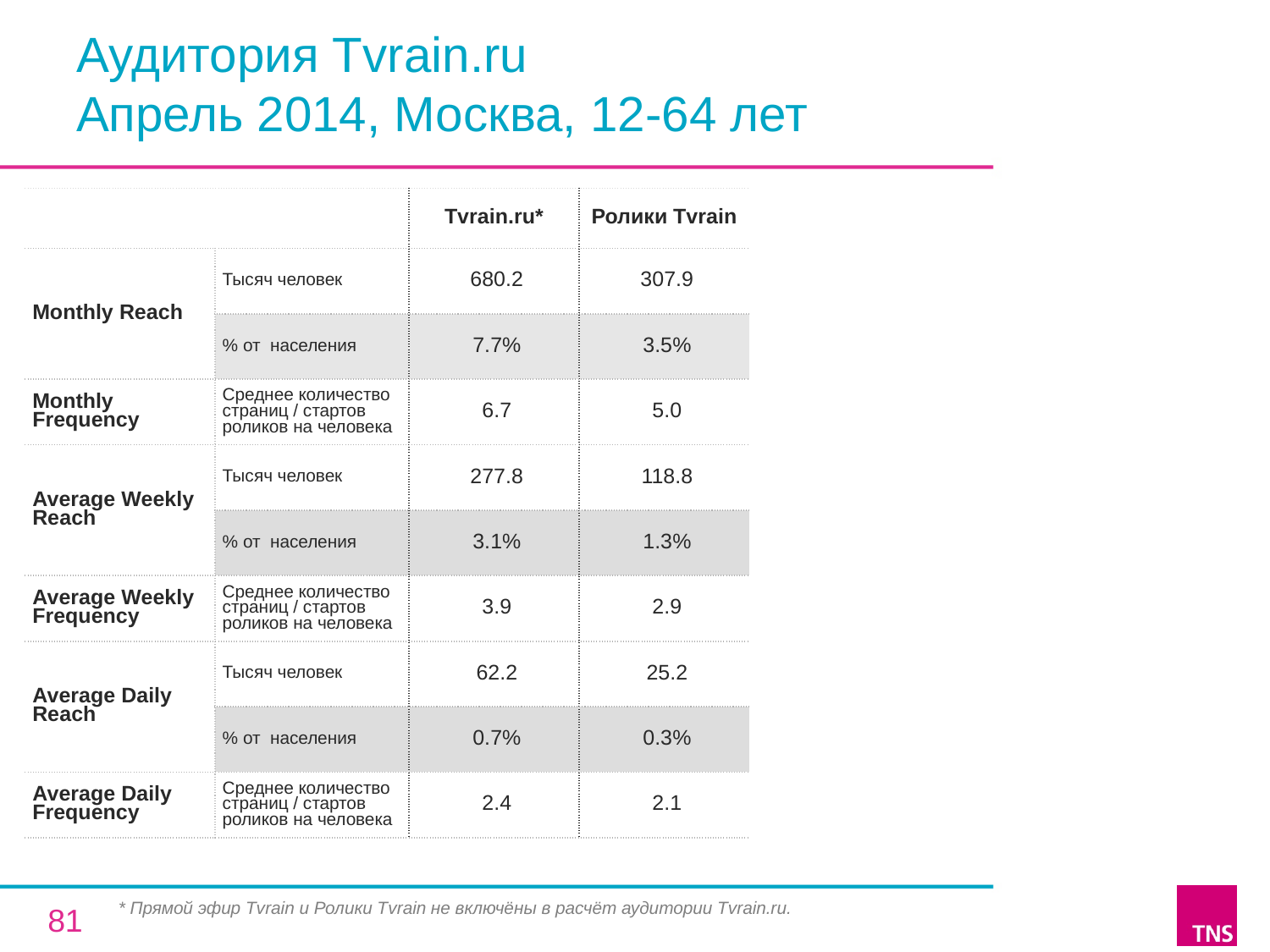

# Аудитория Tvrain.ru Апрель 2014, Москва, 12-64 лет
|  |  | Tvrain.ru\* | Ролики Tvrain |
| --- | --- | --- | --- |
| Monthly Reach | Тысяч человек | 680.2 | 307.9 |
|  | % от населения | 7.7% | 3.5% |
| Monthly Frequency | Среднее количество страниц / стартов роликов на человека | 6.7 | 5.0 |
| Average Weekly Reach | Тысяч человек | 277.8 | 118.8 |
|  | % от населения | 3.1% | 1.3% |
| Average Weekly Frequency | Среднее количество страниц / стартов роликов на человека | 3.9 | 2.9 |
| Average Daily Reach | Тысяч человек | 62.2 | 25.2 |
|  | % от населения | 0.7% | 0.3% |
| Average Daily Frequency | Среднее количество страниц / стартов роликов на человека | 2.4 | 2.1 |
* Прямой эфир Tvrain и Ролики Tvrain не включёны в расчёт аудитории Tvrain.ru.
81